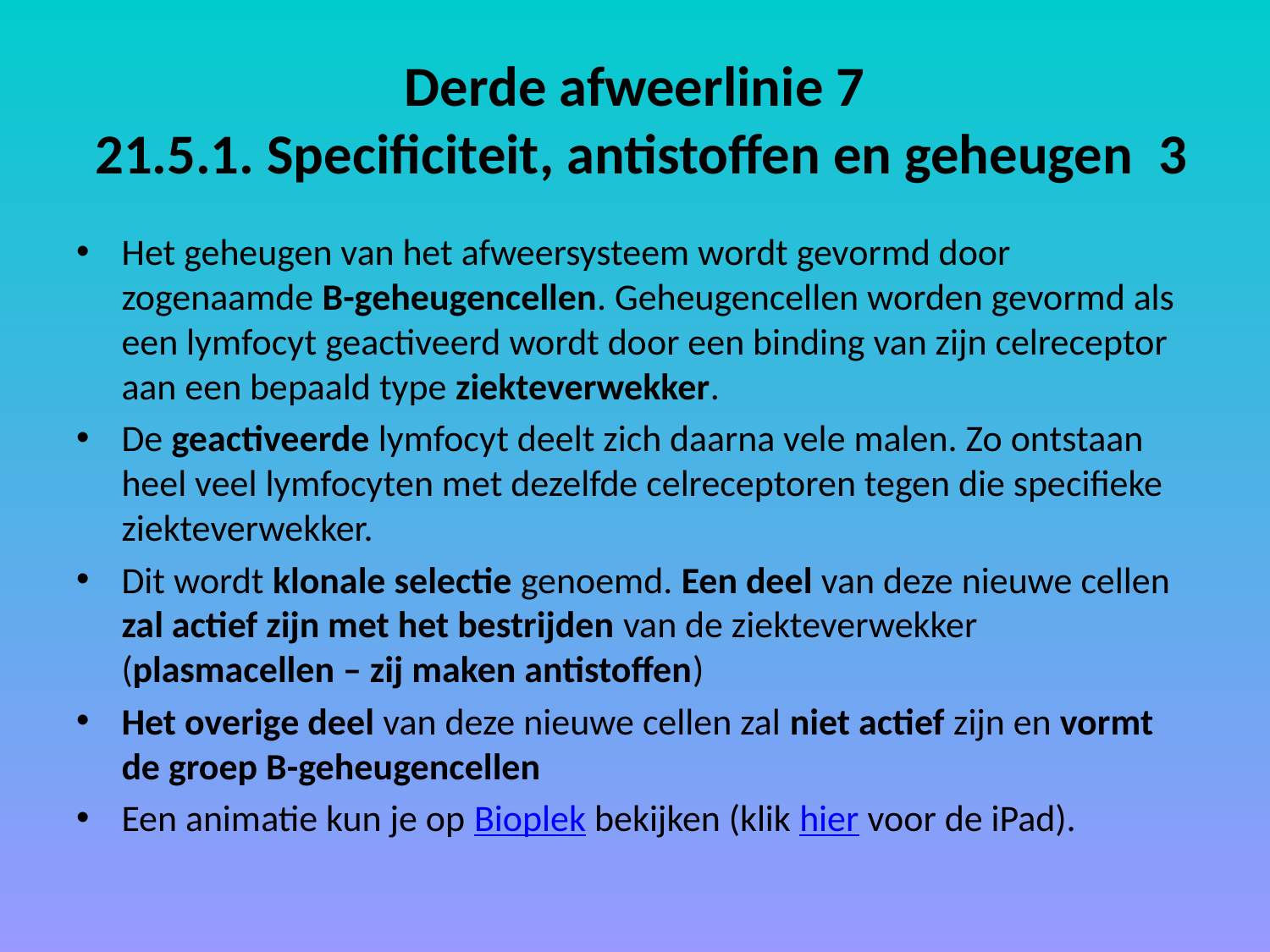

# Derde afweerlinie 7 21.5.1. Specificiteit, antistoffen en geheugen  3
Het geheugen van het afweersysteem wordt gevormd door zogenaamde B-geheugencellen. Geheugencellen worden gevormd als een lymfocyt geactiveerd wordt door een binding van zijn celreceptor aan een bepaald type ziekteverwekker.
De geactiveerde lymfocyt deelt zich daarna vele malen. Zo ontstaan heel veel lymfocyten met dezelfde celreceptoren tegen die specifieke ziekteverwekker.
Dit wordt klonale selectie genoemd. Een deel van deze nieuwe cellen zal actief zijn met het bestrijden van de ziekteverwekker (plasmacellen – zij maken antistoffen)
Het overige deel van deze nieuwe cellen zal niet actief zijn en vormt de groep B-geheugencellen
Een animatie kun je op Bioplek bekijken (klik hier voor de iPad).